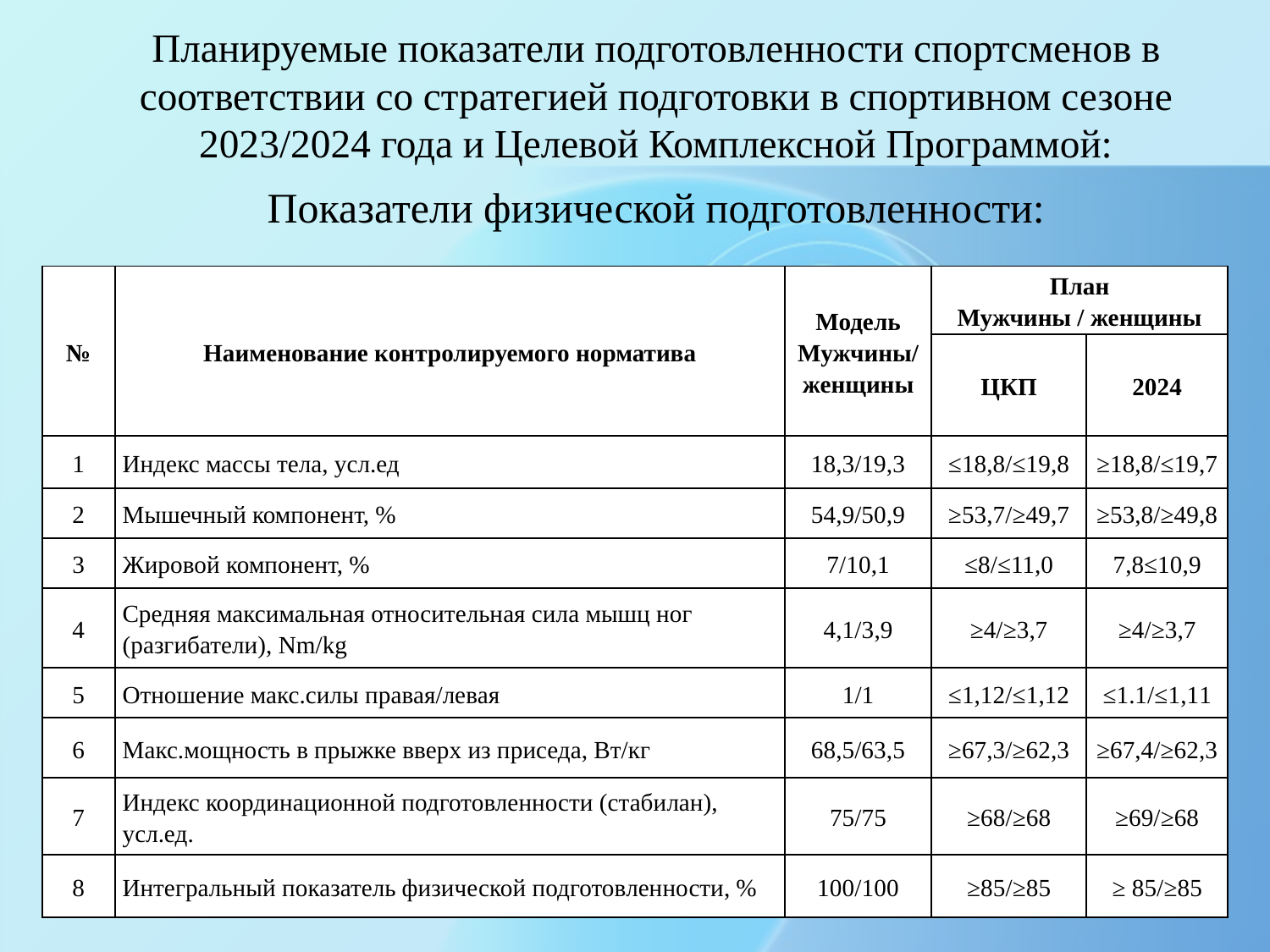

Планируемые показатели подготовленности спортсменов в соответствии со стратегией подготовки в спортивном сезоне 2023/2024 года и Целевой Комплексной Программой:
Показатели физической подготовленности:
| № | Наименование контролируемого норматива | Модель Мужчины/ женщины | План Мужчины / женщины |  |
| --- | --- | --- | --- | --- |
|  |  |  | ЦКП | 2024 |
| 1 | Индекс массы тела, усл.ед | 18,3/19,3 | ≤18,8/≤19,8 | ≥18,8/≤19,7 |
| 2 | Мышечный компонент, % | 54,9/50,9 | ≥53,7/≥49,7 | ≥53,8/≥49,8 |
| 3 | Жировой компонент, % | 7/10,1 | ≤8/≤11,0 | 7,8≤10,9 |
| 4 | Средняя максимальная относительная сила мышц ног (разгибатели), Nm/kg | 4,1/3,9 | ≥4/≥3,7 | ≥4/≥3,7 |
| 5 | Отношение макс.силы правая/левая | 1/1 | ≤1,12/≤1,12 | ≤1.1/≤1,11 |
| 6 | Макс.мощность в прыжке вверх из приседа, Вт/кг | 68,5/63,5 | ≥67,3/≥62,3 | ≥67,4/≥62,3 |
| 7 | Индекс координационной подготовленности (стабилан), усл.ед. | 75/75 | ≥68/≥68 | ≥69/≥68 |
| 8 | Интегральный показатель физической подготовленности, % | 100/100 | ≥85/≥85 | ≥ 85/≥85 |